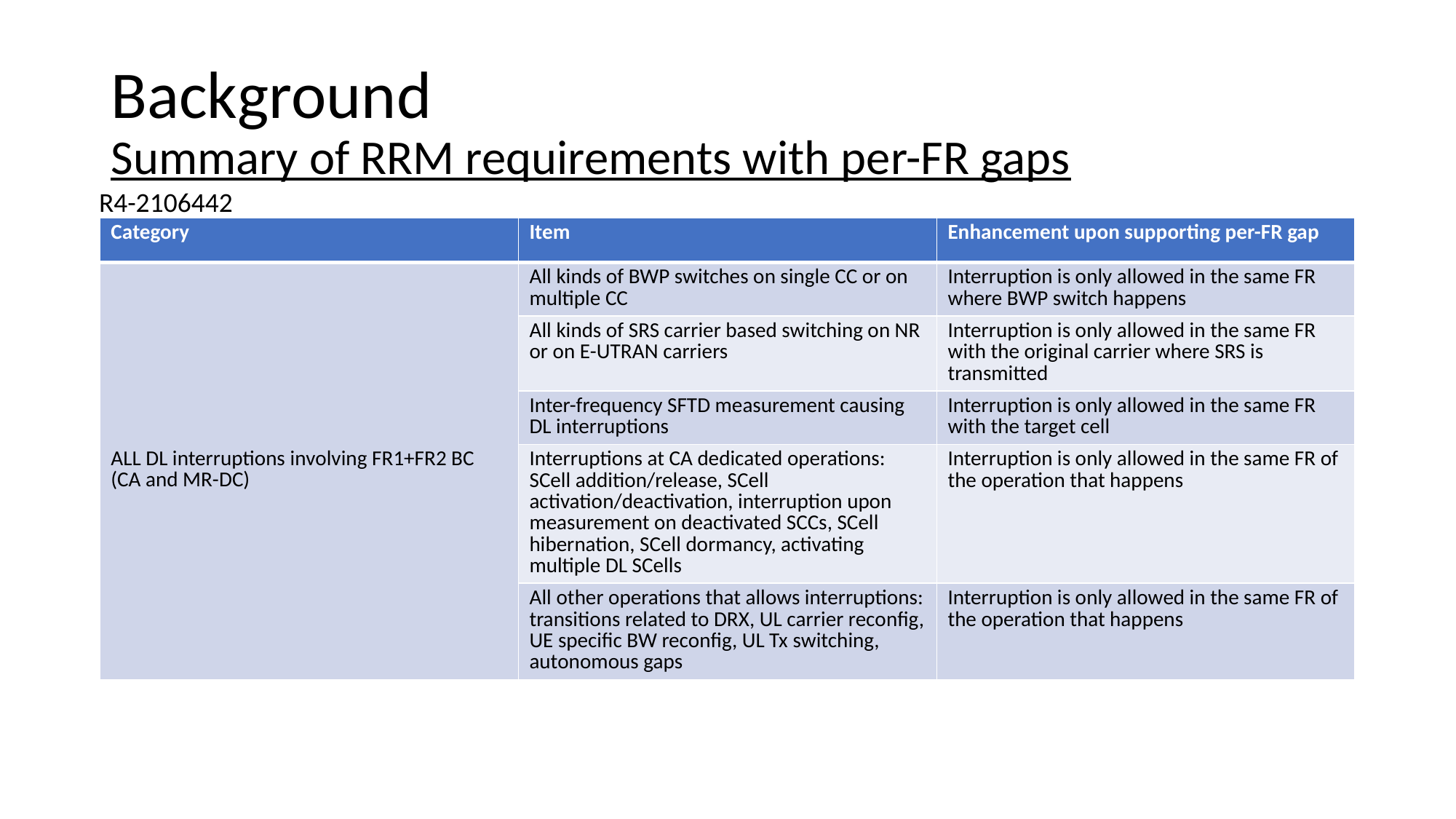

# Background Summary of RRM requirements with per-FR gaps
R4-2106442
| Category | Item | Enhancement upon supporting per-FR gap |
| --- | --- | --- |
| ALL DL interruptions involving FR1+FR2 BC (CA and MR-DC) | All kinds of BWP switches on single CC or on multiple CC | Interruption is only allowed in the same FR where BWP switch happens |
|  | All kinds of SRS carrier based switching on NR or on E-UTRAN carriers | Interruption is only allowed in the same FR with the original carrier where SRS is transmitted |
|  | Inter-frequency SFTD measurement causing DL interruptions | Interruption is only allowed in the same FR with the target cell |
|  | Interruptions at CA dedicated operations: SCell addition/release, SCell activation/deactivation, interruption upon measurement on deactivated SCCs, SCell hibernation, SCell dormancy, activating multiple DL SCells | Interruption is only allowed in the same FR of the operation that happens |
|  | All other operations that allows interruptions: transitions related to DRX, UL carrier reconfig, UE specific BW reconfig, UL Tx switching, autonomous gaps | Interruption is only allowed in the same FR of the operation that happens |